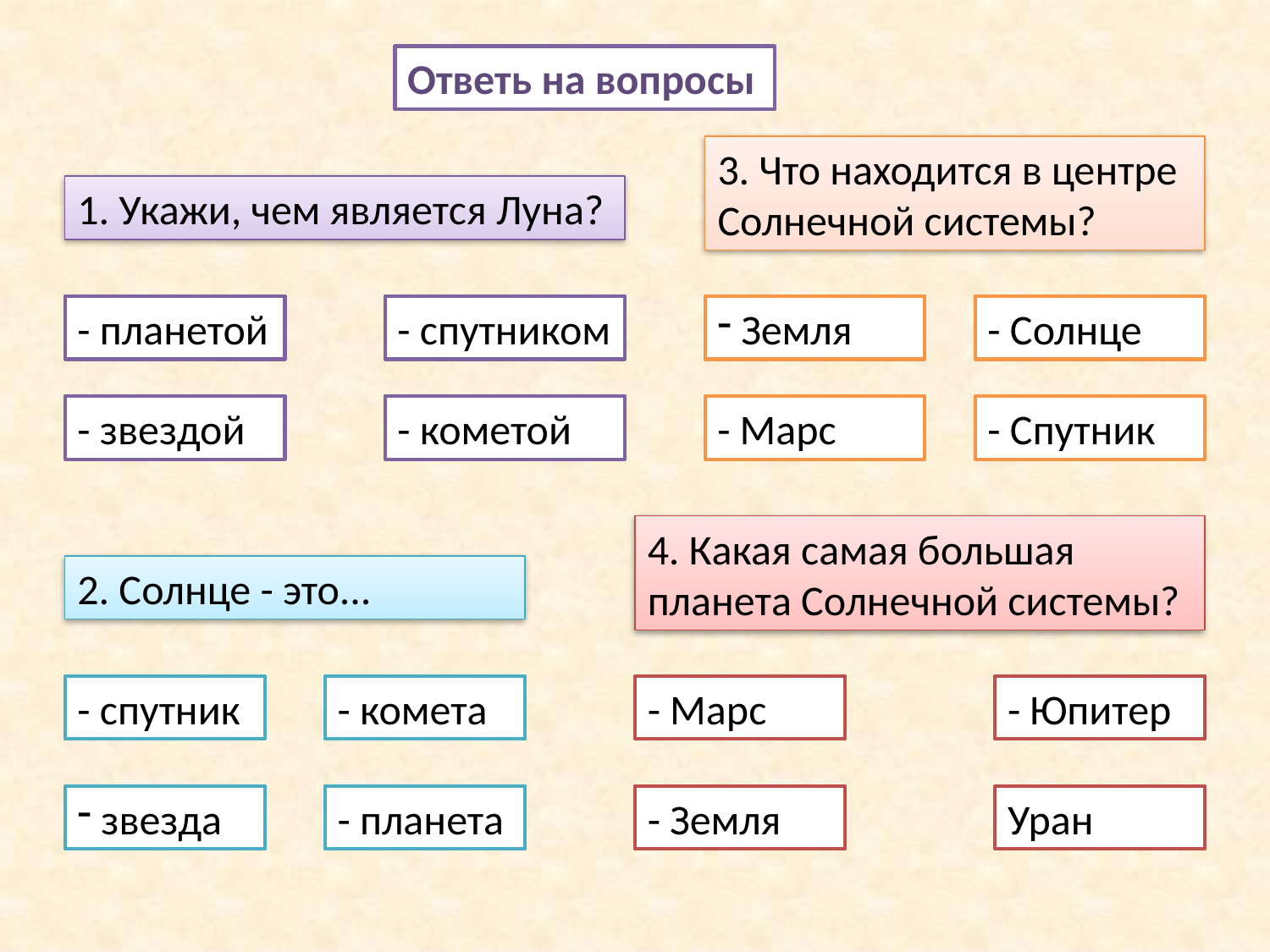

Ответь на вопросы
3. Что находится в центре Солнечной системы?
1. Укажи, чем является Луна?
- планетой
- спутником
 Земля
- Солнце
- звездой
- кометой
- Марс
- Спутник
4. Какая самая большая планета Солнечной системы?
2. Солнце - это...
- спутник
- комета
- Марс
- Юпитер
 звезда
- планета
- Земля
Уран